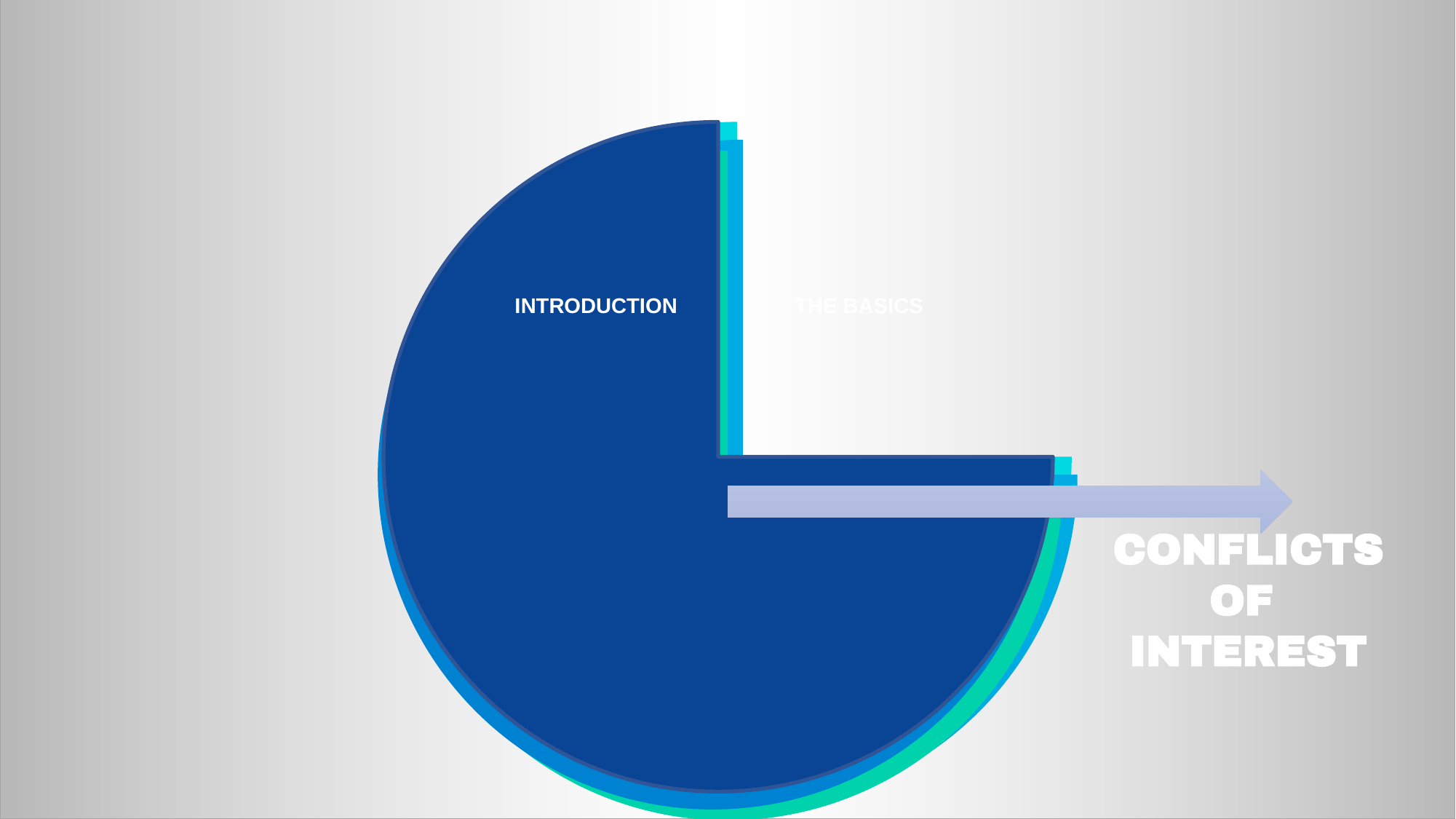

THE BASICS
CONFLICTS OF INTEREST
THEORY MEETS PRACTICE
DO'S & DON'TS
INTRODUCTION
CONFLICTS
OF
INTEREST